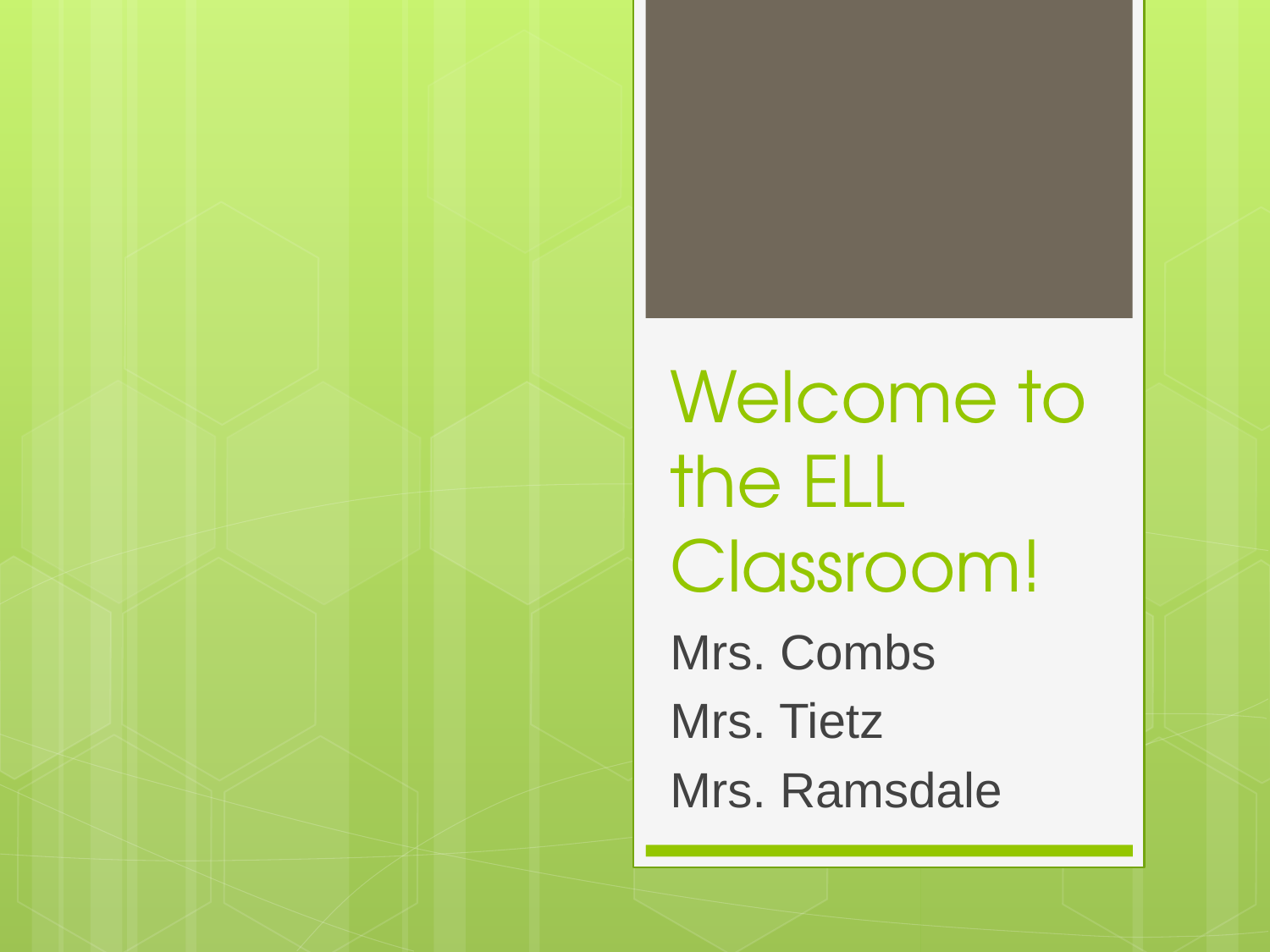

# Welcome to the ELL Classroom!
Mrs. Combs
Mrs. Tietz
Mrs. Ramsdale